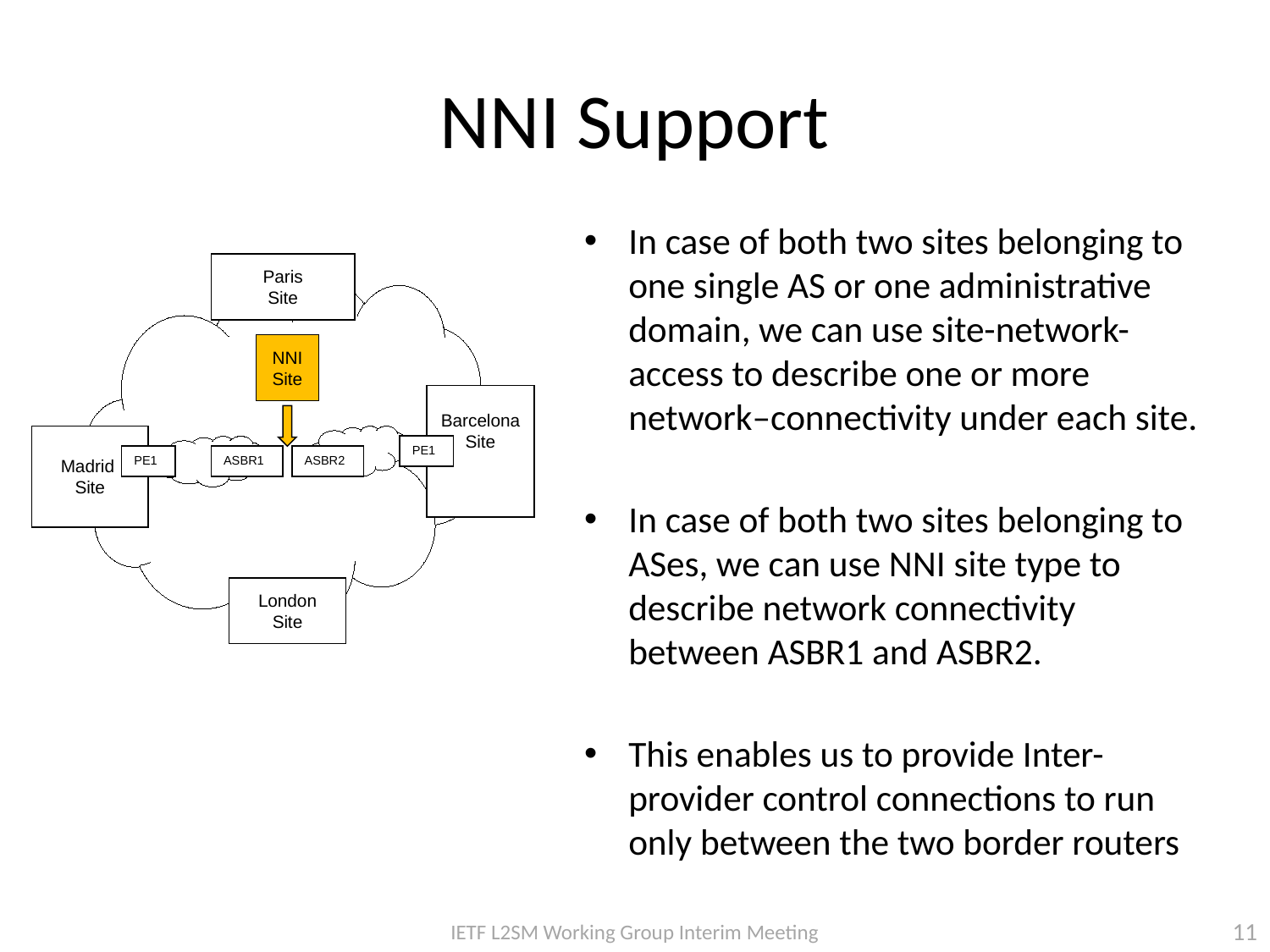

# NNI Support
In case of both two sites belonging to one single AS or one administrative domain, we can use site-network-access to describe one or more network–connectivity under each site.

In case of both two sites belonging to ASes, we can use NNI site type to describe network connectivity between ASBR1 and ASBR2.

This enables us to provide Inter-provider control connections to run only between the two border routers
Paris
Site

NNI
Site
Barcelona
Site

Madrid
Site

PE1

PE1
ASBR1
ASBR2
London
Site